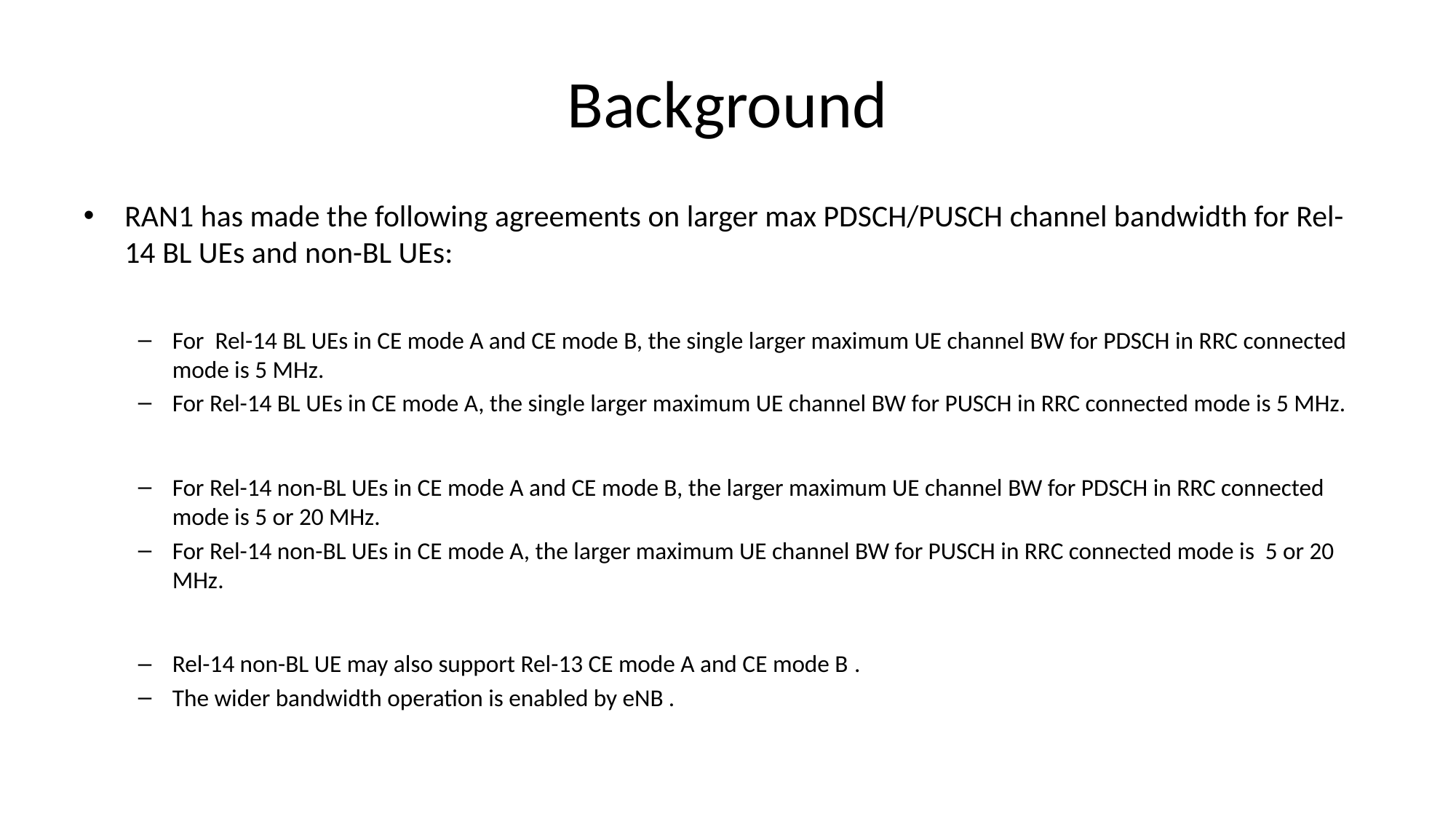

# Background
RAN1 has made the following agreements on larger max PDSCH/PUSCH channel bandwidth for Rel-14 BL UEs and non-BL UEs:

For  Rel-14 BL UEs in CE mode A and CE mode B, the single larger maximum UE channel BW for PDSCH in RRC connected mode is 5 MHz.
For Rel-14 BL UEs in CE mode A, the single larger maximum UE channel BW for PUSCH in RRC connected mode is 5 MHz.

For Rel-14 non-BL UEs in CE mode A and CE mode B, the larger maximum UE channel BW for PDSCH in RRC connected mode is 5 or 20 MHz.
For Rel-14 non-BL UEs in CE mode A, the larger maximum UE channel BW for PUSCH in RRC connected mode is  5 or 20 MHz.

Rel-14 non-BL UE may also support Rel-13 CE mode A and CE mode B .
The wider bandwidth operation is enabled by eNB .